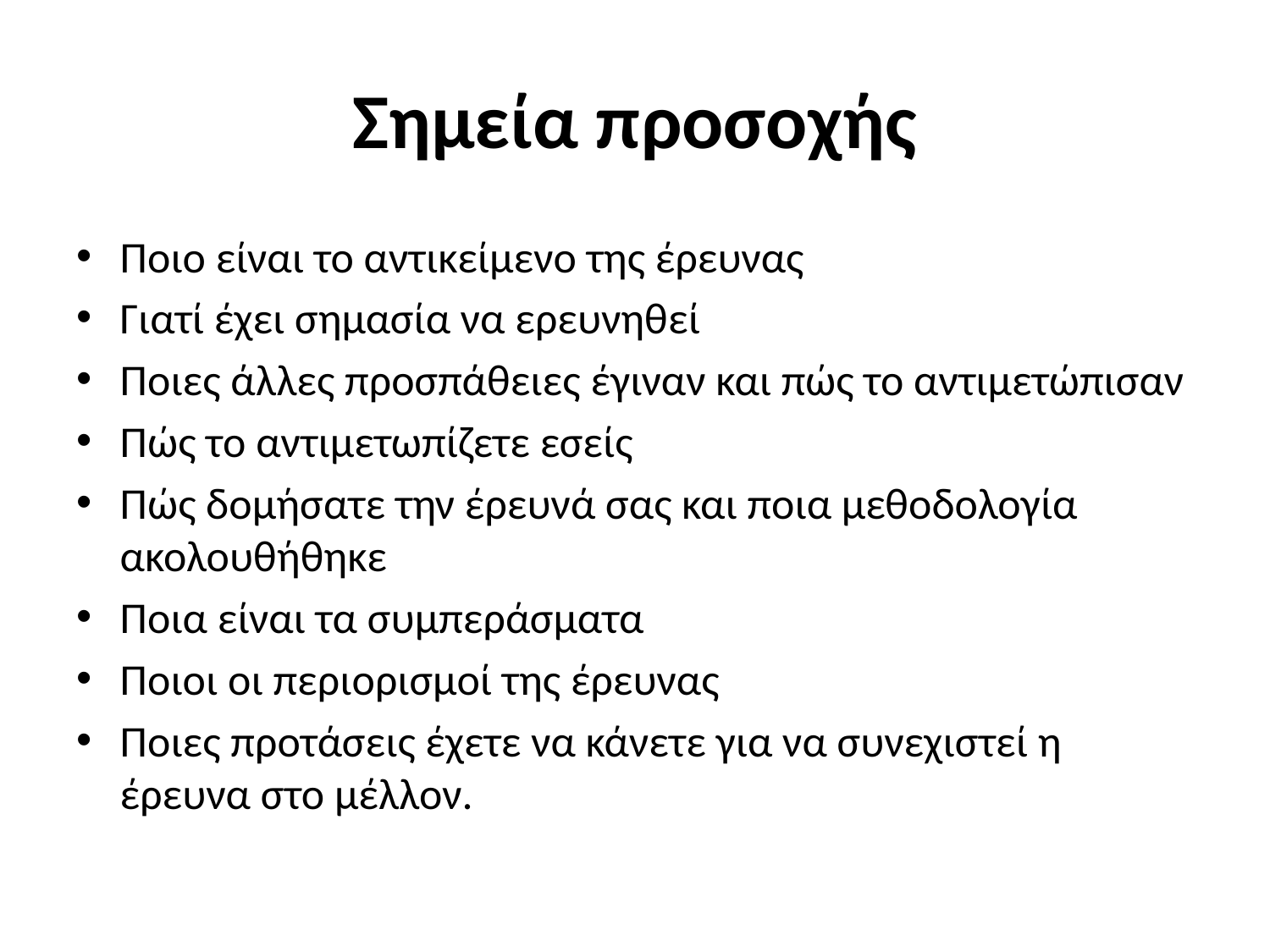

# Σημεία προσοχής
Ποιο είναι το αντικείμενο της έρευνας
Γιατί έχει σημασία να ερευνηθεί
Ποιες άλλες προσπάθειες έγιναν και πώς το αντιμετώπισαν
Πώς το αντιμετωπίζετε εσείς
Πώς δομήσατε την έρευνά σας και ποια μεθοδολογία ακολουθήθηκε
Ποια είναι τα συμπεράσματα
Ποιοι οι περιορισμοί της έρευνας
Ποιες προτάσεις έχετε να κάνετε για να συνεχιστεί η έρευνα στο μέλλον.